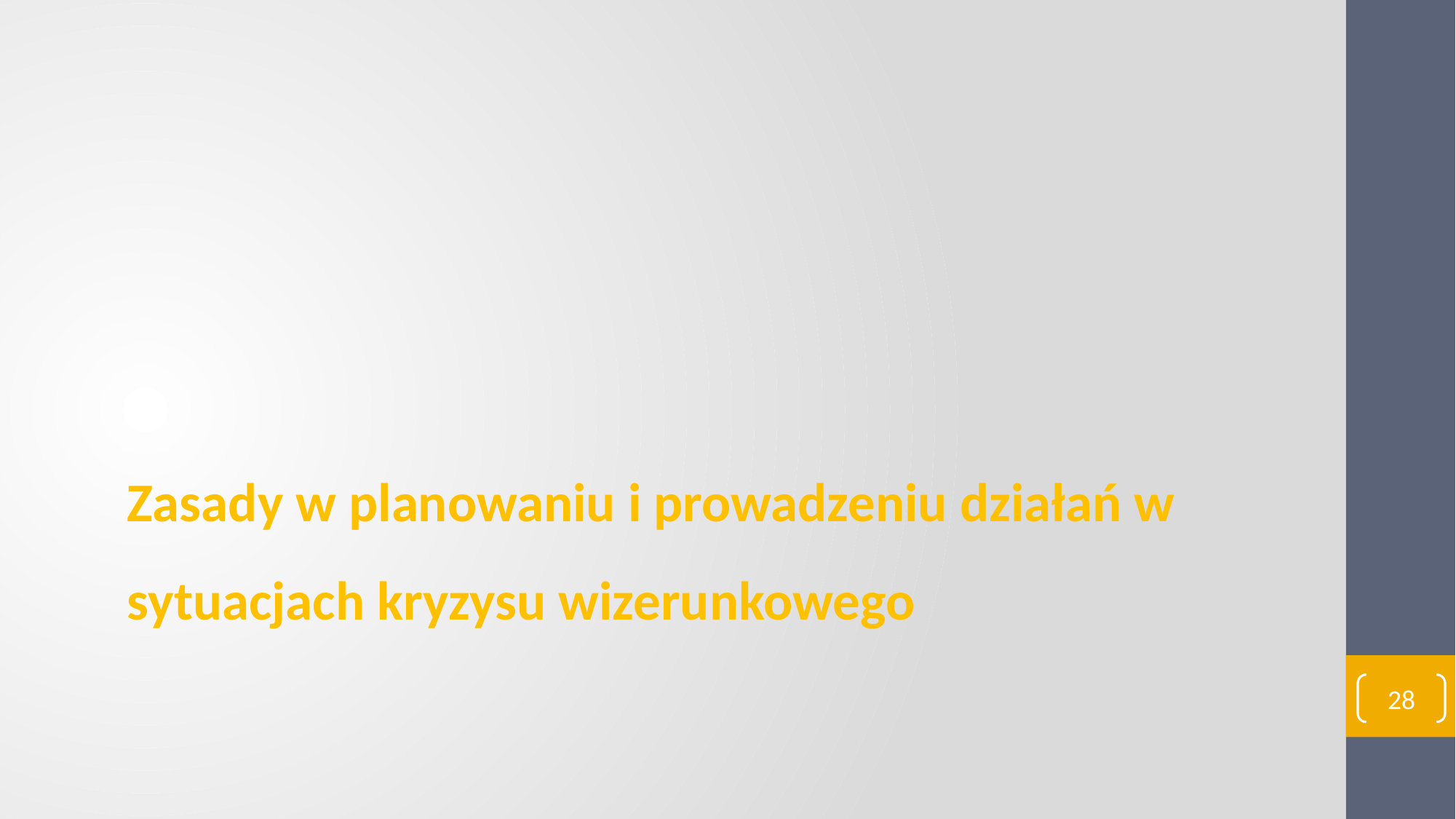

# Zasady w planowaniu i prowadzeniu działań w sytuacjach kryzysu wizerunkowego
28